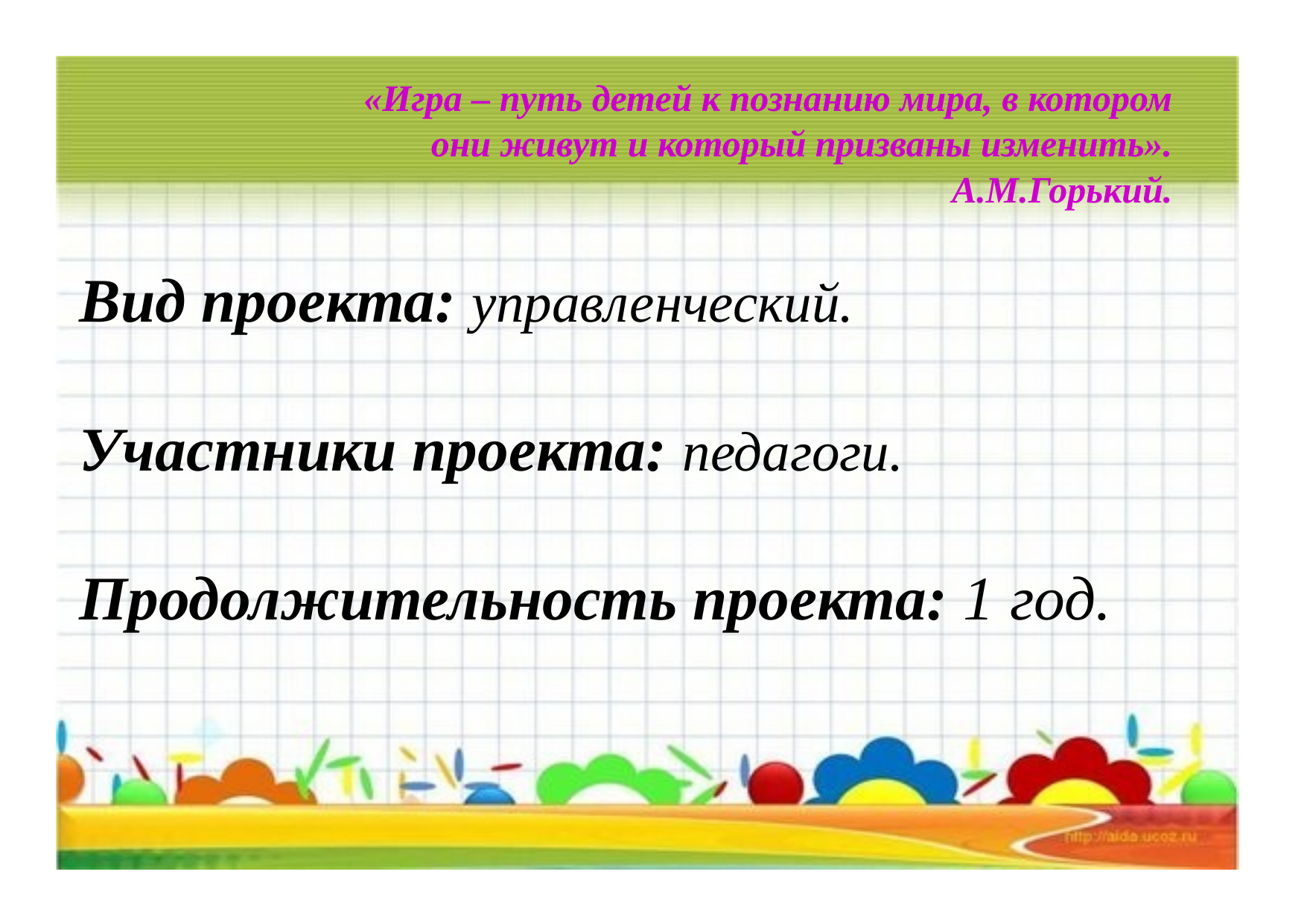

«Игра – путь детей к познанию мира, в котором
 они живут и который призваны изменить».
 А.М.Горький.

Вид проекта: управленческий.

Участники проекта: педагоги.

Продолжительность проекта: 1 год.